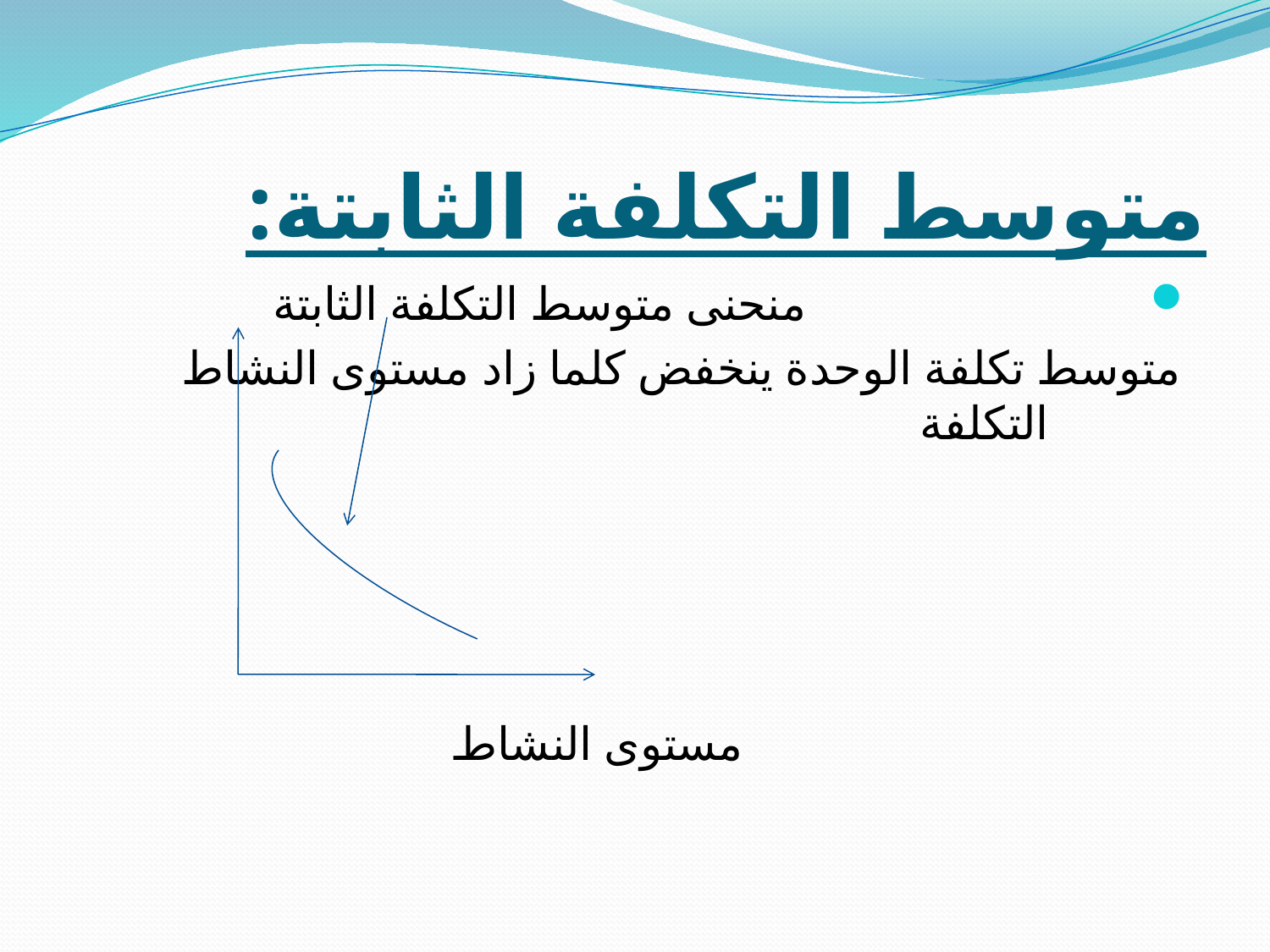

# متوسط التكلفة الثابتة:
                             منحنى متوسط التكلفة الثابتة
 متوسط تكلفة الوحدة ينخفض كلما زاد مستوى النشاط                  التكلفة

                                      مستوى النشاط